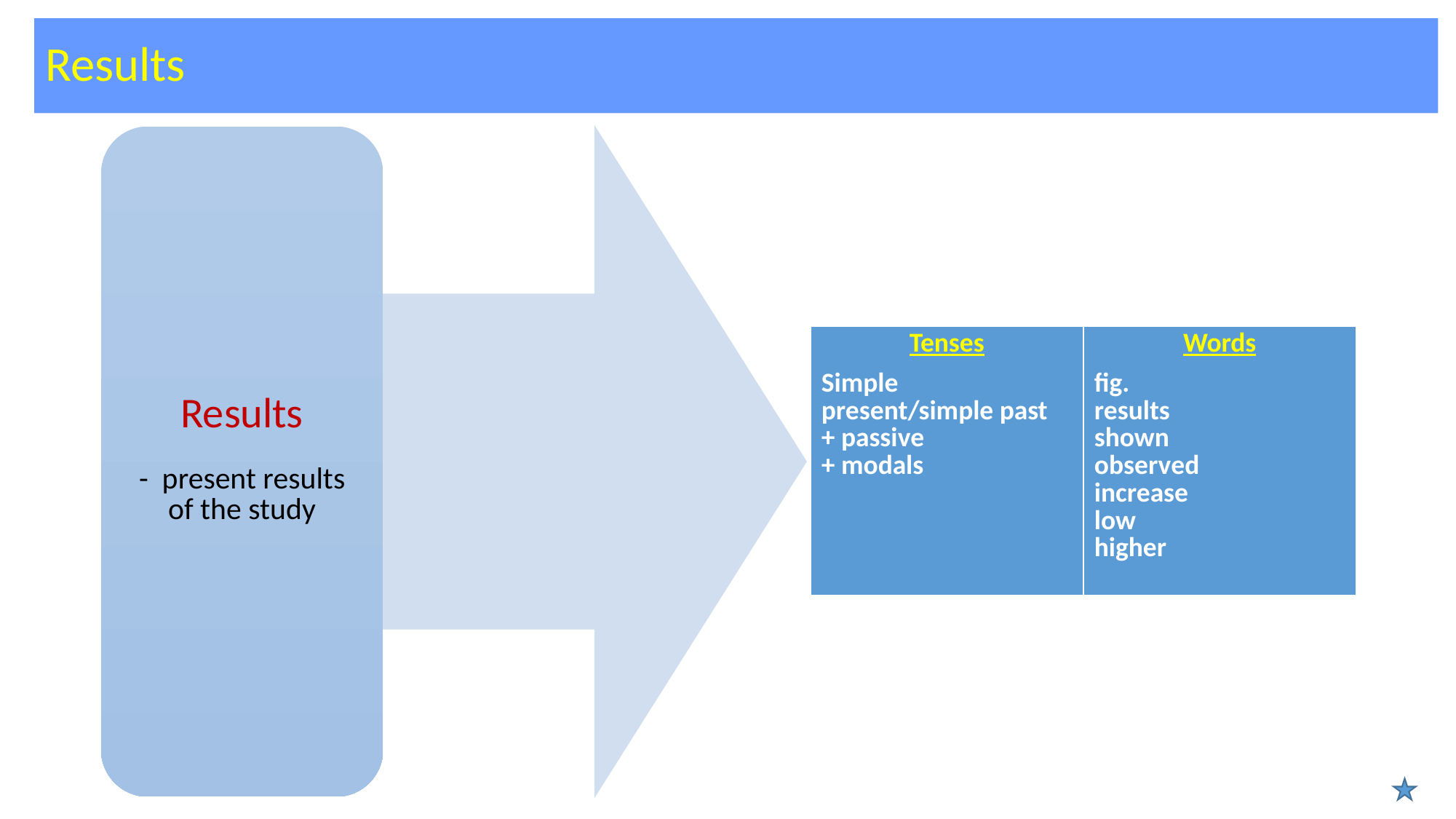

# Results
Results
-  present results of the study
| Tenses Simple present/simple past + passive + modals | Words fig. results shown observed increase low higher |
| --- | --- |